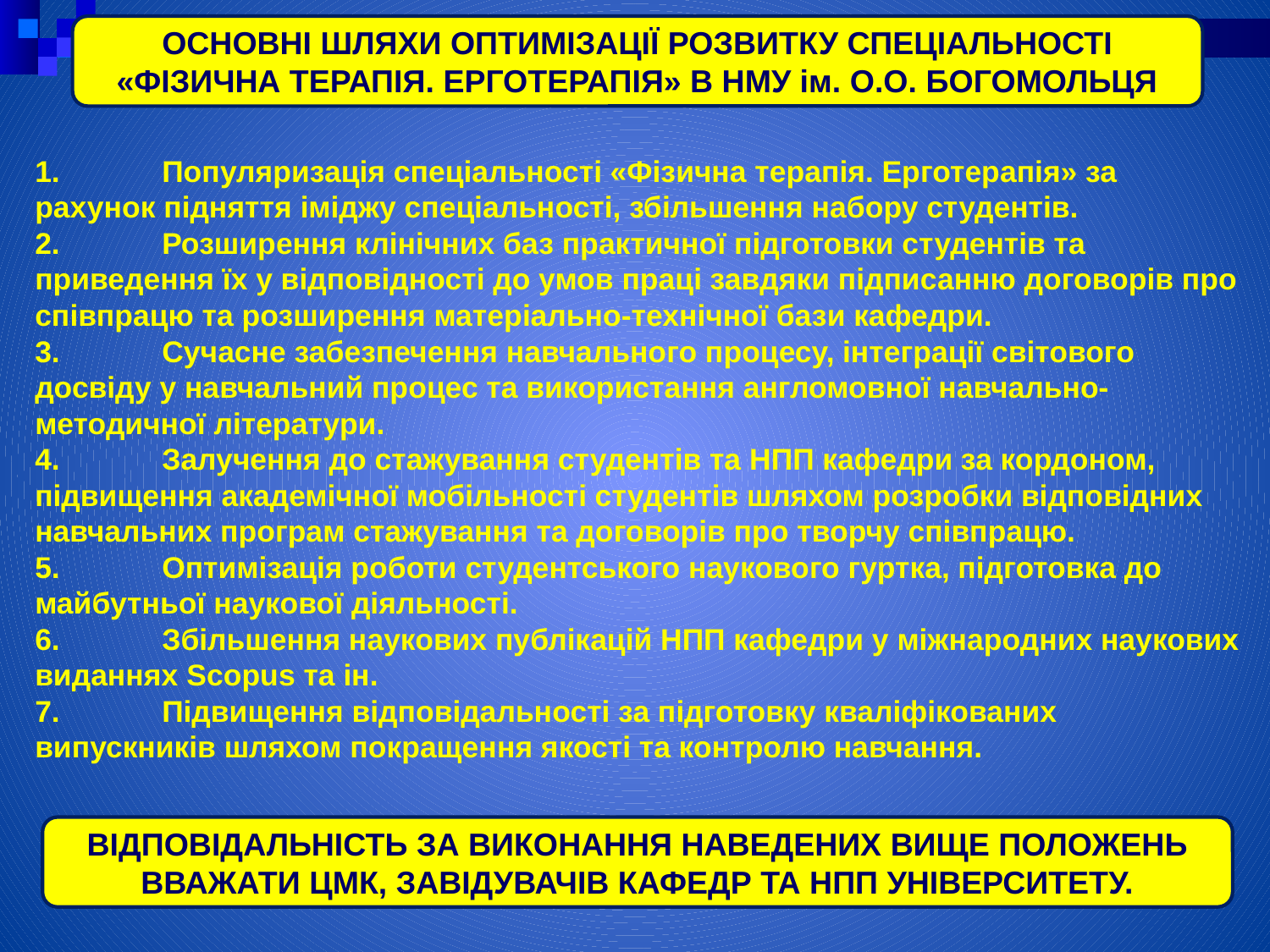

ОСНОВНІ ШЛЯХИ ОПТИМІЗАЦІЇ РОЗВИТКУ СПЕЦІАЛЬНОСТІ «ФІЗИЧНА ТЕРАПІЯ. ЕРГОТЕРАПІЯ» В НМУ ім. О.О. БОГОМОЛЬЦЯ
1.	Популяризація спеціальності «Фізична терапія. Ерготерапія» за рахунок підняття іміджу спеціальності, збільшення набору студентів.
2.	Розширення клінічних баз практичної підготовки студентів та приведення їх у відповідності до умов праці завдяки підписанню договорів про співпрацю та розширення матеріально-технічної бази кафедри.
3.	Сучасне забезпечення навчального процесу, інтеграції світового досвіду у навчальний процес та використання англомовної навчально-методичної літератури.
4.	Залучення до стажування студентів та НПП кафедри за кордоном, підвищення академічної мобільності студентів шляхом розробки відповідних навчальних програм стажування та договорів про творчу співпрацю.
5.	Оптимізація роботи студентського наукового гуртка, підготовка до майбутньої наукової діяльності.
6.	Збільшення наукових публікацій НПП кафедри у міжнародних наукових виданнях Scopus та ін.
7.	Підвищення відповідальності за підготовку кваліфікованих випускників шляхом покращення якості та контролю навчання.
ВІДПОВІДАЛЬНІСТЬ ЗА ВИКОНАННЯ НАВЕДЕНИХ ВИЩЕ ПОЛОЖЕНЬ ВВАЖАТИ ЦМК, ЗАВІДУВАЧІВ КАФЕДР ТА НПП УНІВЕРСИТЕТУ.